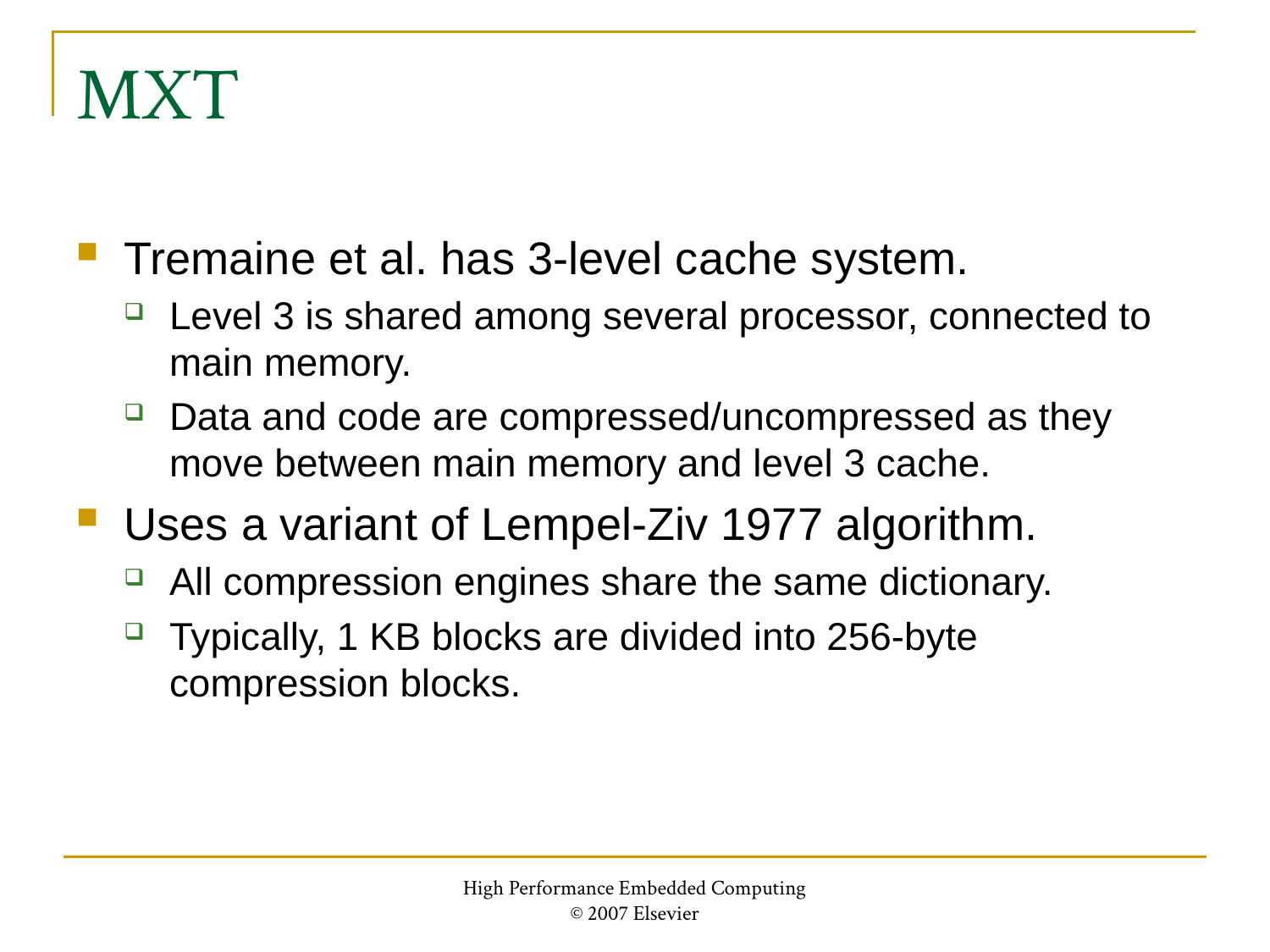

# MXT
Tremaine et al. has 3-level cache system.
Level 3 is shared among several processor, connected to main memory.
Data and code are compressed/uncompressed as they move between main memory and level 3 cache.
Uses a variant of Lempel-Ziv 1977 algorithm.
All compression engines share the same dictionary.
Typically, 1 KB blocks are divided into 256-byte compression blocks.
High Performance Embedded Computing
© 2007 Elsevier